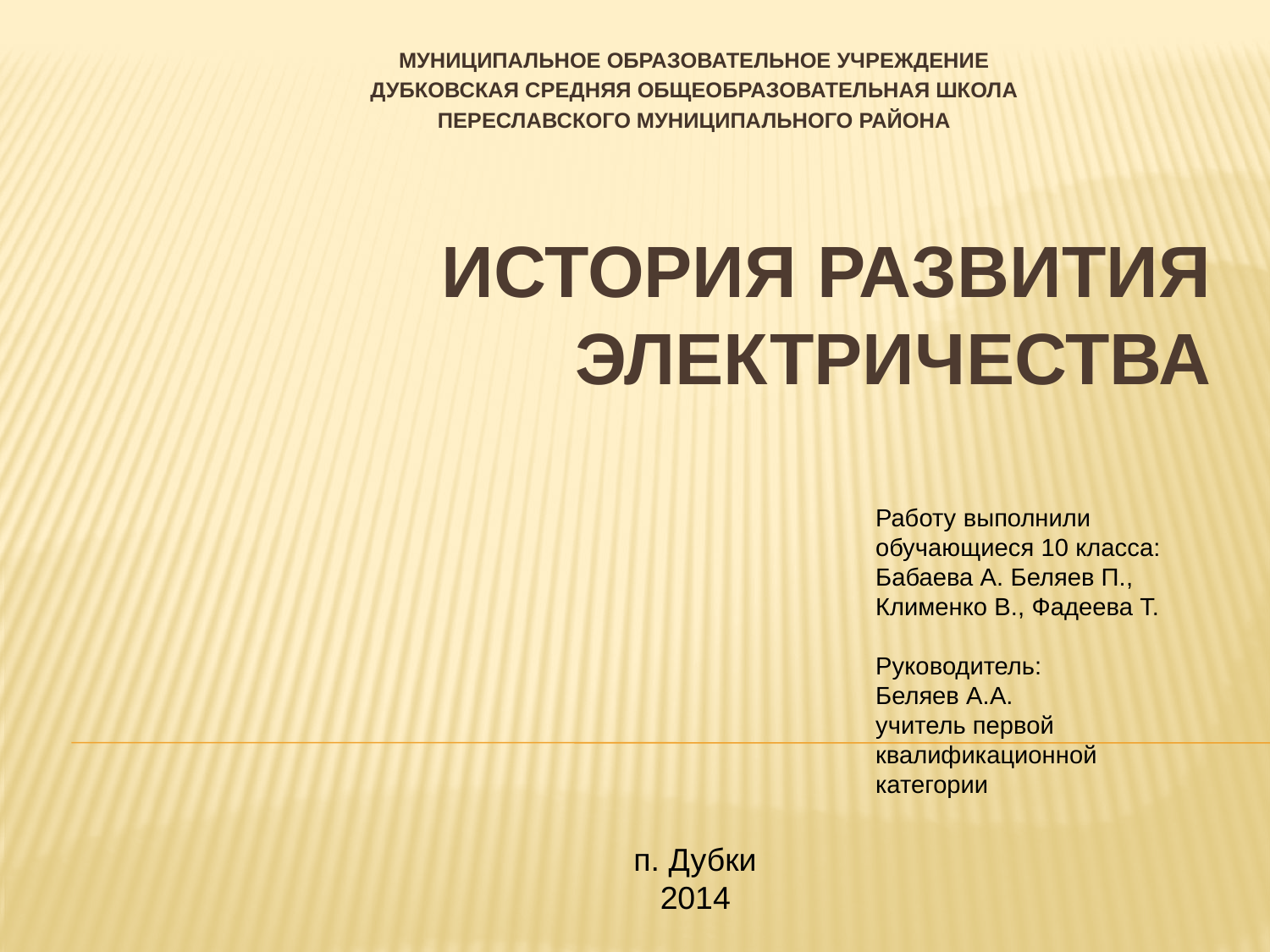

МУНИЦИПАЛЬНОЕ ОБРАЗОВАТЕЛЬНОЕ УЧРЕЖДЕНИЕ
ДУБКОВСКАЯ СРЕДНЯЯ ОБЩЕОБРАЗОВАТЕЛЬНАЯ ШКОЛА
ПЕРЕСЛАВСКОГО МУНИЦИПАЛЬНОГО РАЙОНА
# ИСТОРИЯ РАЗВИТИЯ ЭЛЕКТРИЧЕСТВА
Работу выполнили
обучающиеся 10 класса:
Бабаева А. Беляев П.,
Клименко В., Фадеева Т.

Руководитель:
Беляев А.А.
учитель первой
квалификационной
категории
п. Дубки
2014